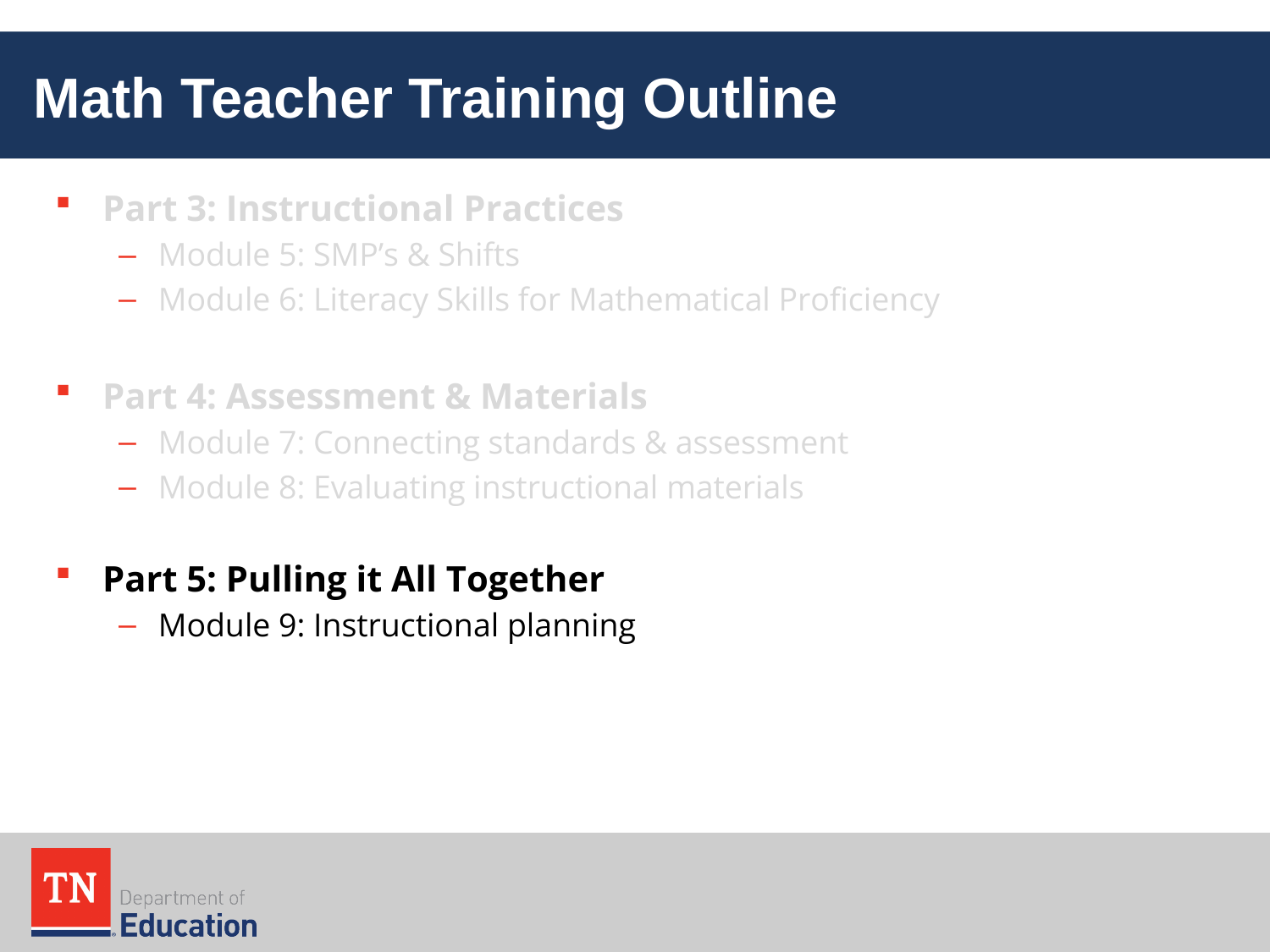

# Math Teacher Training Outline
Part 3: Instructional Practices
Module 5: SMP’s & Shifts
Module 6: Literacy Skills for Mathematical Proficiency

Part 4: Assessment & Materials
Module 7: Connecting standards & assessment
Module 8: Evaluating instructional materials

Part 5: Pulling it All Together
Module 9: Instructional planning